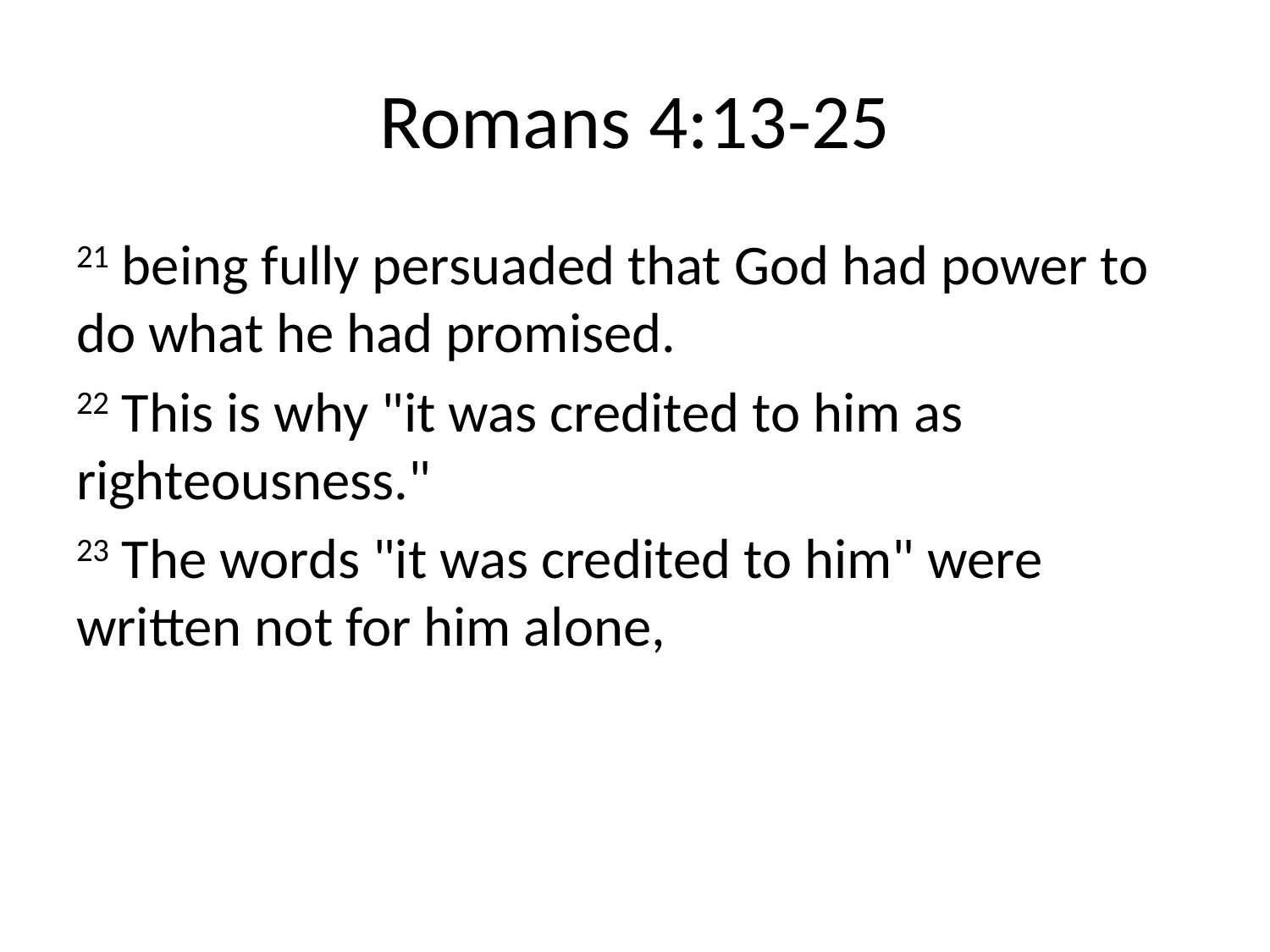

# Romans 4:13-25
21 being fully persuaded that God had power to do what he had promised.
22 This is why "it was credited to him as righteousness."
23 The words "it was credited to him" were written not for him alone,